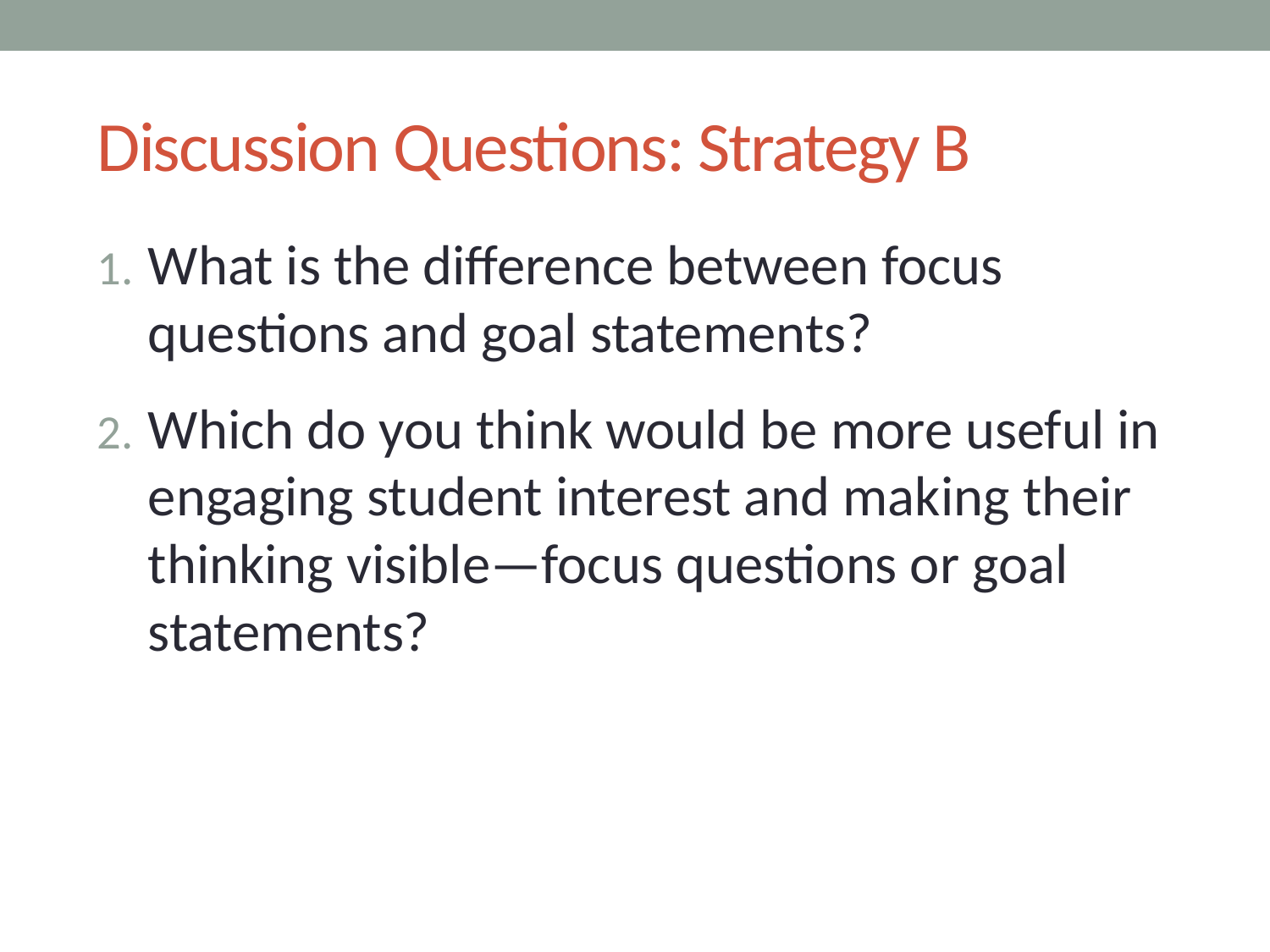

# Discussion Questions: Strategy B
What is the difference between focus questions and goal statements?
Which do you think would be more useful in engaging student interest and making their thinking visible—focus questions or goal statements?